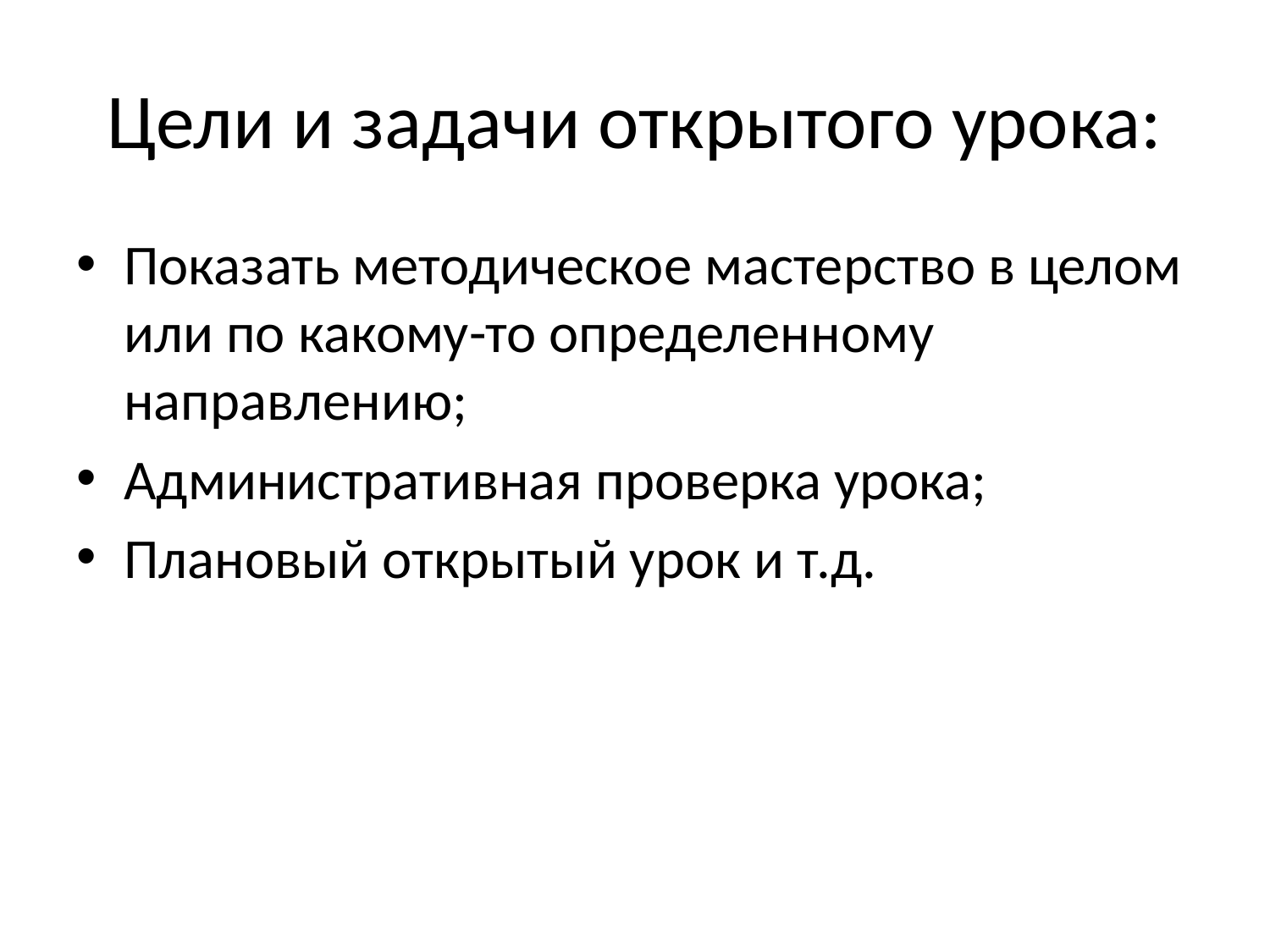

# Цели и задачи открытого урока:
Показать методическое мастерство в целом или по какому-то определенному направлению;
Административная проверка урока;
Плановый открытый урок и т.д.